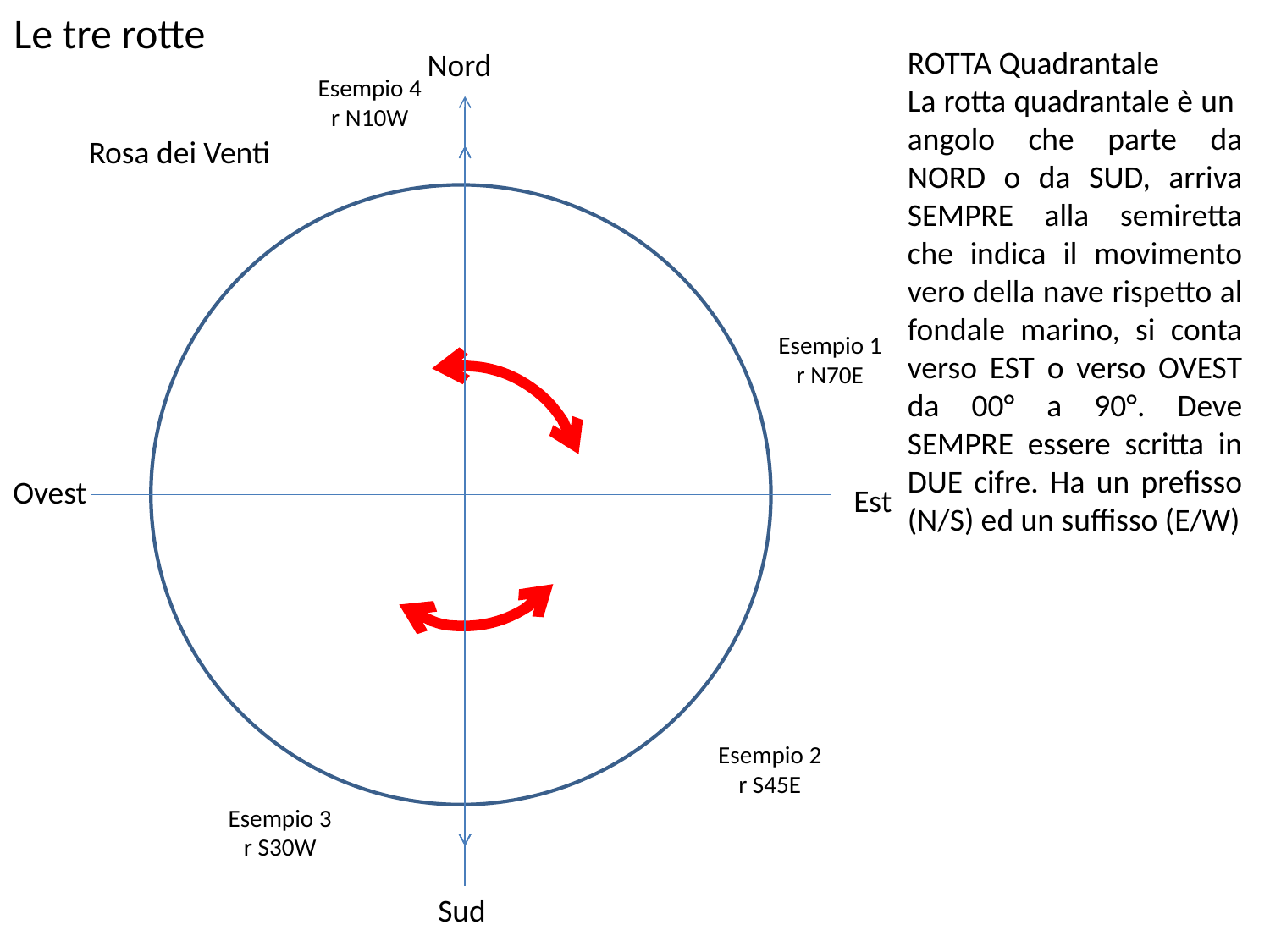

Le tre rotte
ROTTA Quadrantale
La rotta quadrantale è un  angolo che parte da NORD o da SUD, arriva SEMPRE alla semiretta che indica il movimento vero della nave rispetto al fondale marino, si conta verso EST o verso OVEST da 00° a 90°. Deve SEMPRE essere scritta in DUE cifre. Ha un prefisso (N/S) ed un suffisso (E/W)
Nord
Esempio 4
r N10W
Rosa dei Venti

Esempio 1
r N70E

Ovest
Est
Esempio 2
r S45E
Esempio 3
r S30W
Sud